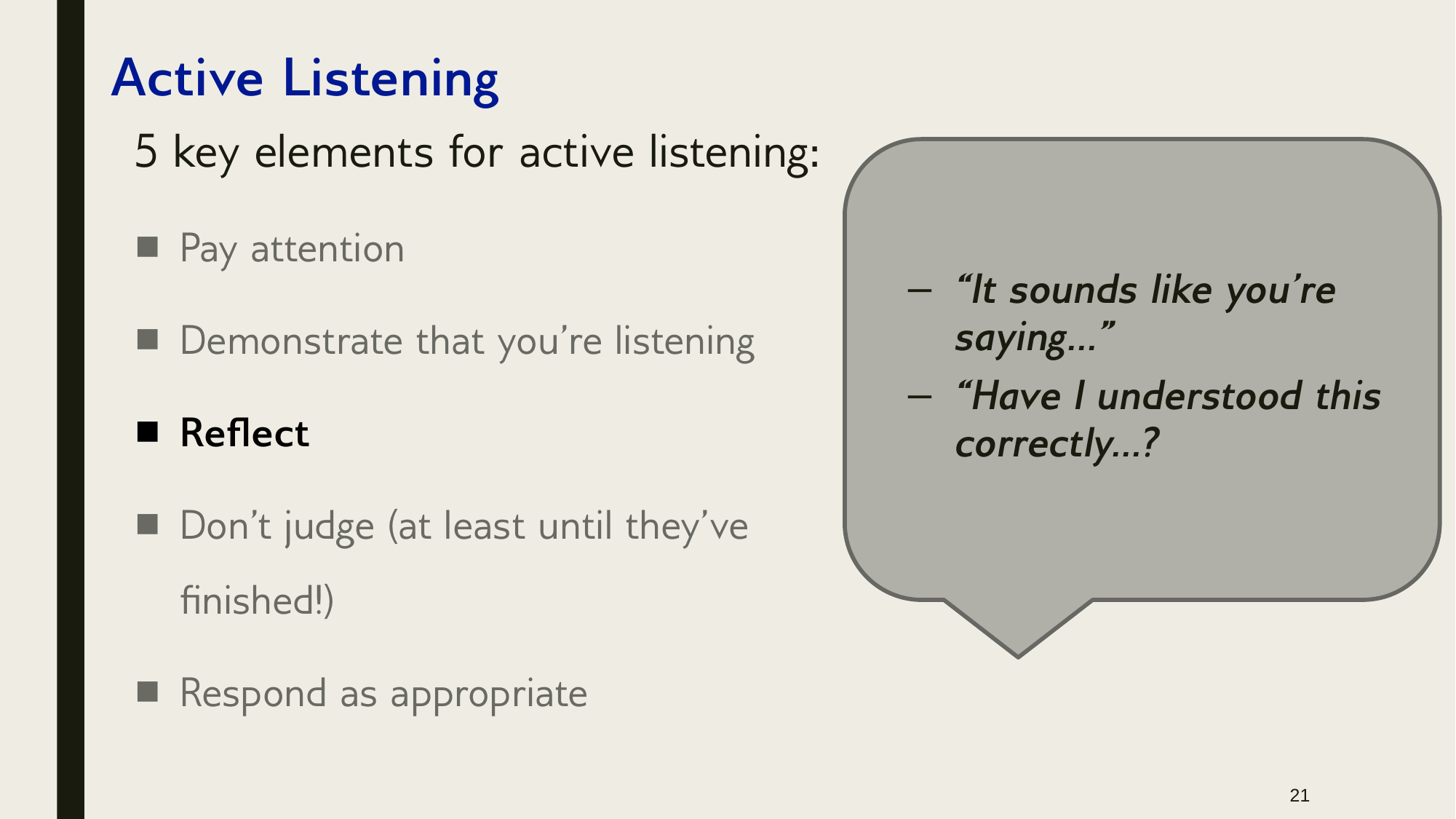

# Active Listening
5 key elements for active listening:
Pay attention
Demonstrate that you’re listening
Reflect
Don’t judge (at least until they’ve finished!)
Respond as appropriate

“It sounds like you’re saying...”
“Have I understood this correctly...?

21